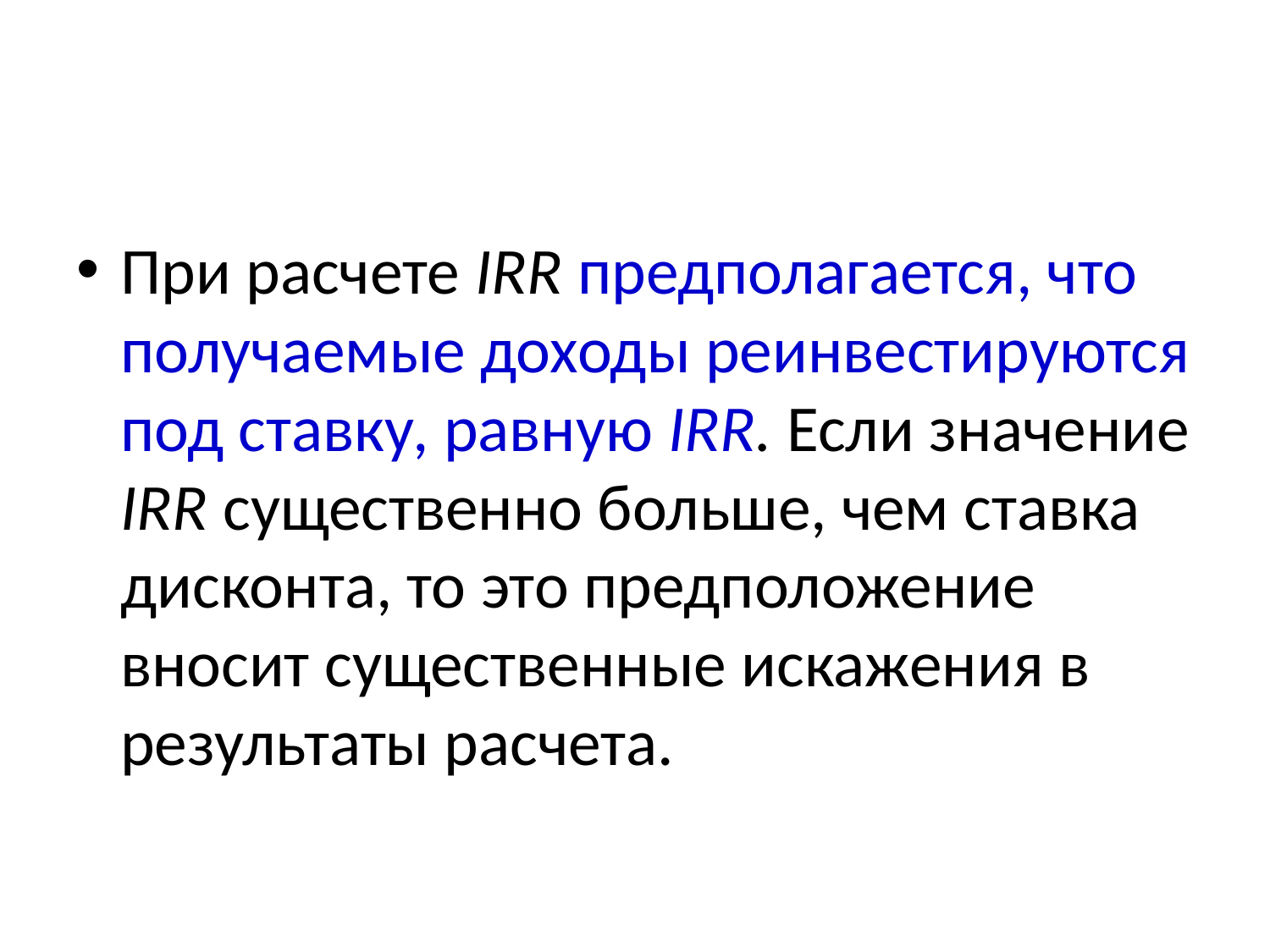

При расчете IRR предполагается, что получаемые доходы реинвестируются под ставку, равную IRR. Если значение IRR существенно больше, чем ставка дисконта, то это предположение вносит существенные искажения в результаты расчета.